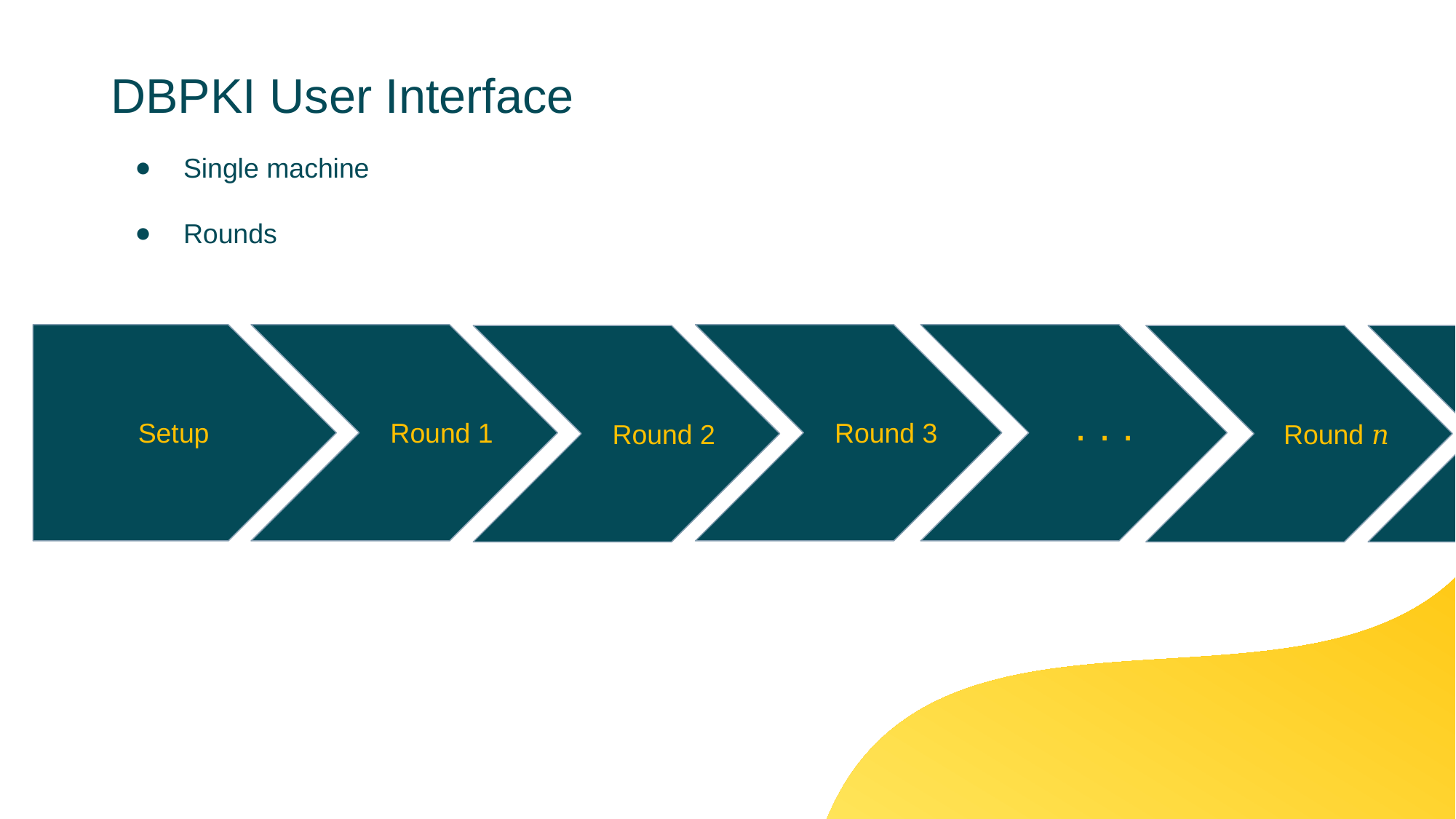

# DBPKI User Interface
Single machine

Rounds

Setup

Round 1

Round 3

. . .

Round 2

Round 𝑛